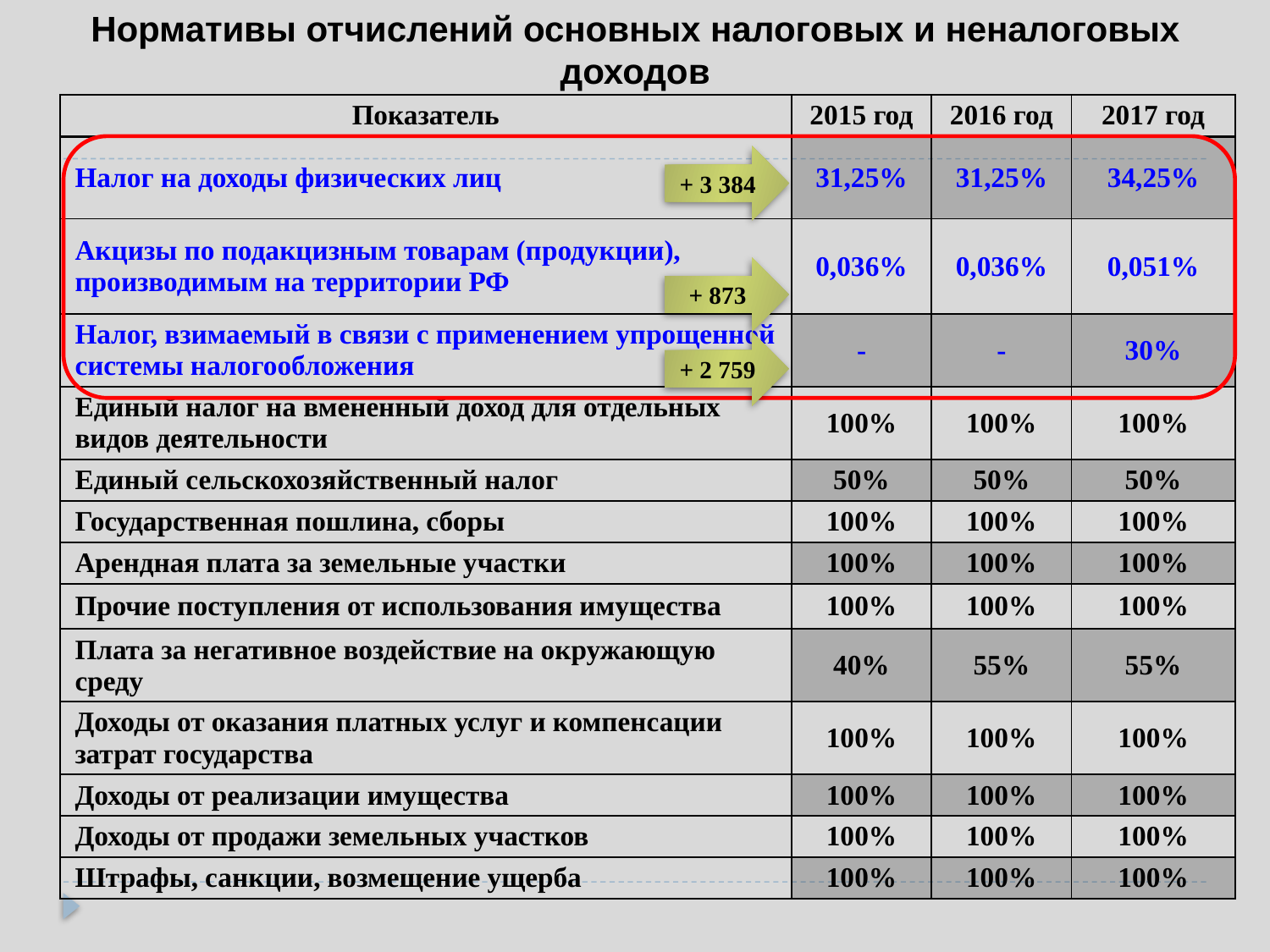

# Нормативы отчислений основных налоговых и неналоговых доходов
| Показатель | 2015 год | 2016 год | 2017 год |
| --- | --- | --- | --- |
| Налог на доходы физических лиц | 31,25% | 31,25% | 34,25% |
| Акцизы по подакцизным товарам (продукции), производимым на территории РФ | 0,036% | 0,036% | 0,051% |
| Налог, взимаемый в связи с применением упрощенной системы налогообложения | - | - | 30% |
| Единый налог на вмененный доход для отдельных видов деятельности | 100% | 100% | 100% |
| Единый сельскохозяйственный налог | 50% | 50% | 50% |
| Государственная пошлина, сборы | 100% | 100% | 100% |
| Арендная плата за земельные участки | 100% | 100% | 100% |
| Прочие поступления от использования имущества | 100% | 100% | 100% |
| Плата за негативное воздействие на окружающую среду | 40% | 55% | 55% |
| Доходы от оказания платных услуг и компенсации затрат государства | 100% | 100% | 100% |
| Доходы от реализации имущества | 100% | 100% | 100% |
| Доходы от продажи земельных участков | 100% | 100% | 100% |
| Штрафы, санкции, возмещение ущерба | 100% | 100% | 100% |

+ 3 384
+ 873
+ 2 759